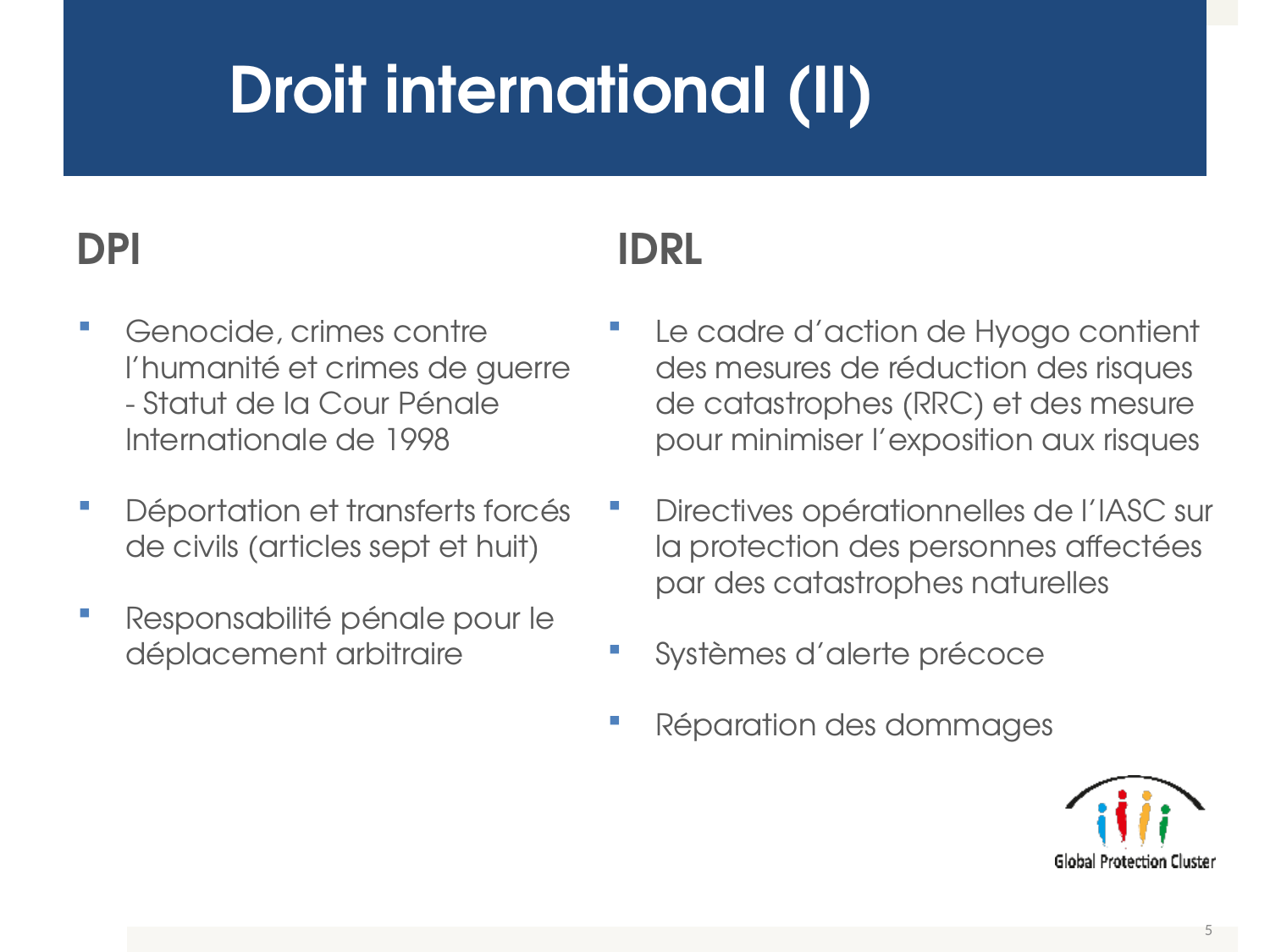

# Droit international (II)
DPI
IDRL
Genocide, crimes contre l’humanité et crimes de guerre  - Statut de la Cour Pénale Internationale de 1998
Déportation et transferts forcés de civils (articles sept et huit)
Responsabilité pénale pour le déplacement arbitraire

Le cadre d’action de Hyogo contient des mesures de réduction des risques de catastrophes (RRC) et des mesure pour minimiser l’exposition aux risques
Directives opérationnelles de l’IASC sur la protection des personnes affectées par des catastrophes naturelles
Systèmes d’alerte précoce
Réparation des dommages